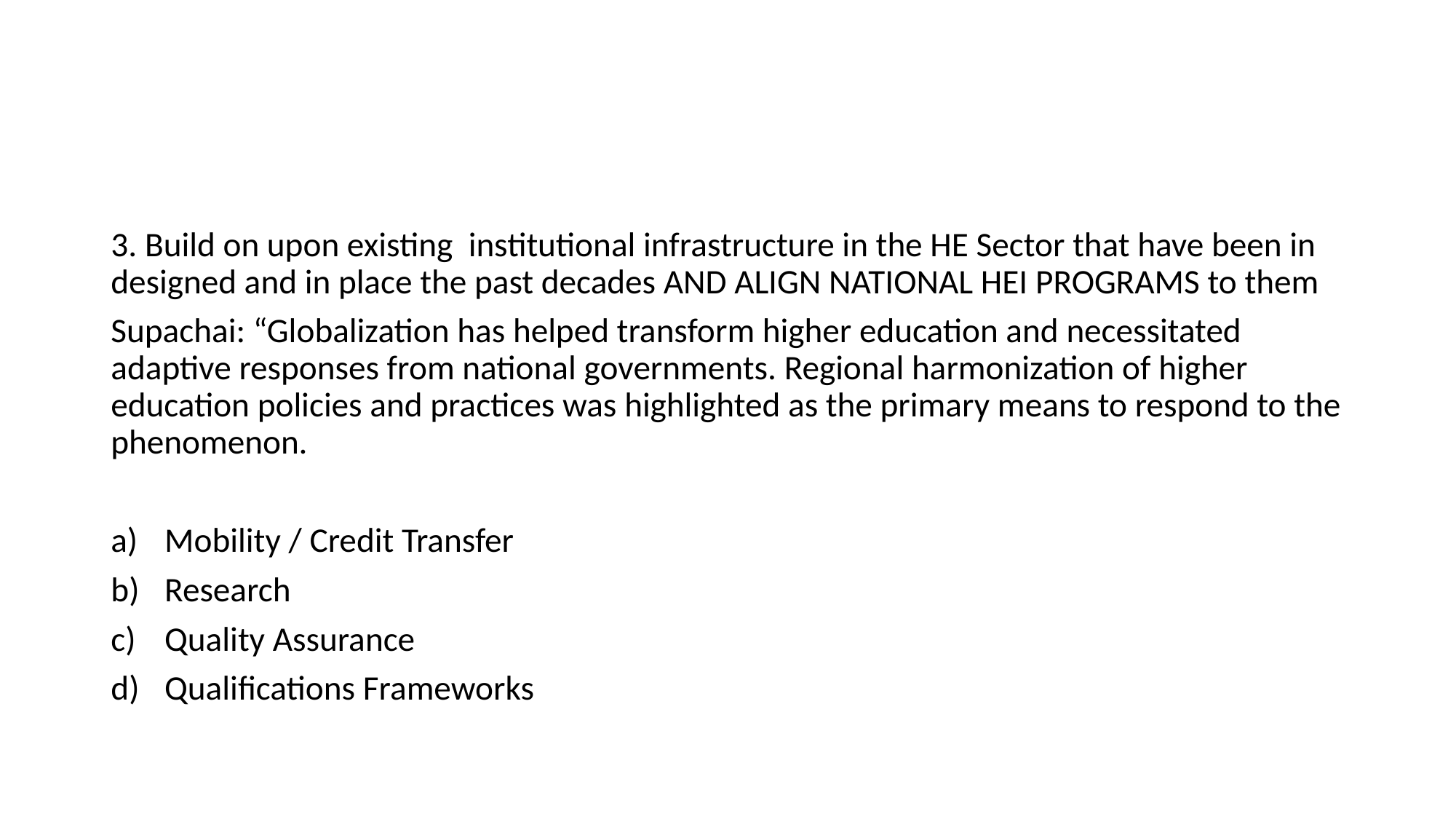

#
3. Build on upon existing  institutional infrastructure in the HE Sector that have been in designed and in place the past decades AND ALIGN NATIONAL HEI PROGRAMS to them
Supachai: “Globalization has helped transform higher education and necessitated adaptive responses from national governments. Regional harmonization of higher education policies and practices was highlighted as the primary means to respond to the phenomenon.

Mobility / Credit Transfer
Research
Quality Assurance
Qualifications Frameworks